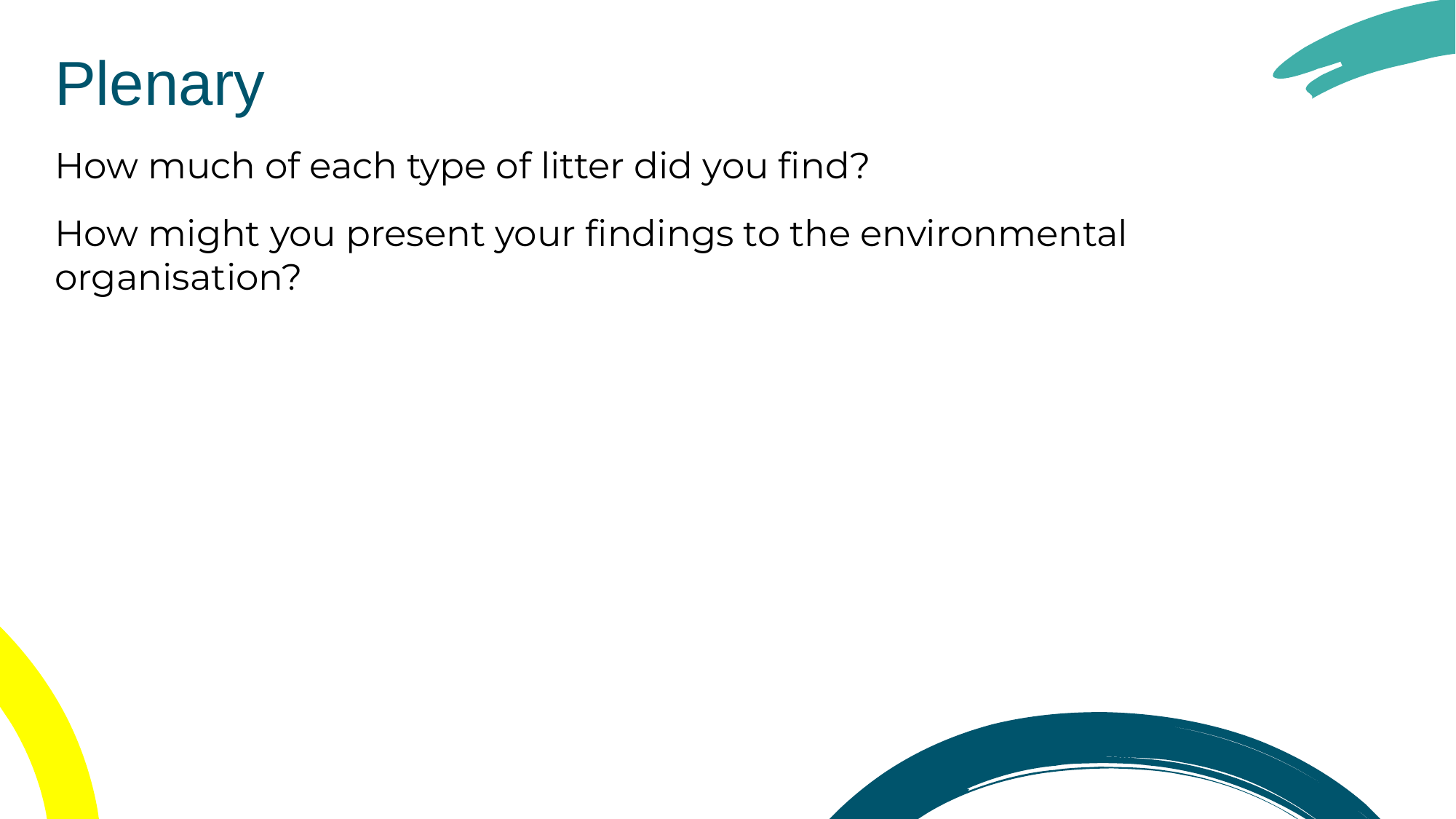

# Plenary
How much of each type of litter did you find?
How might you present your findings to the environmental organisation?